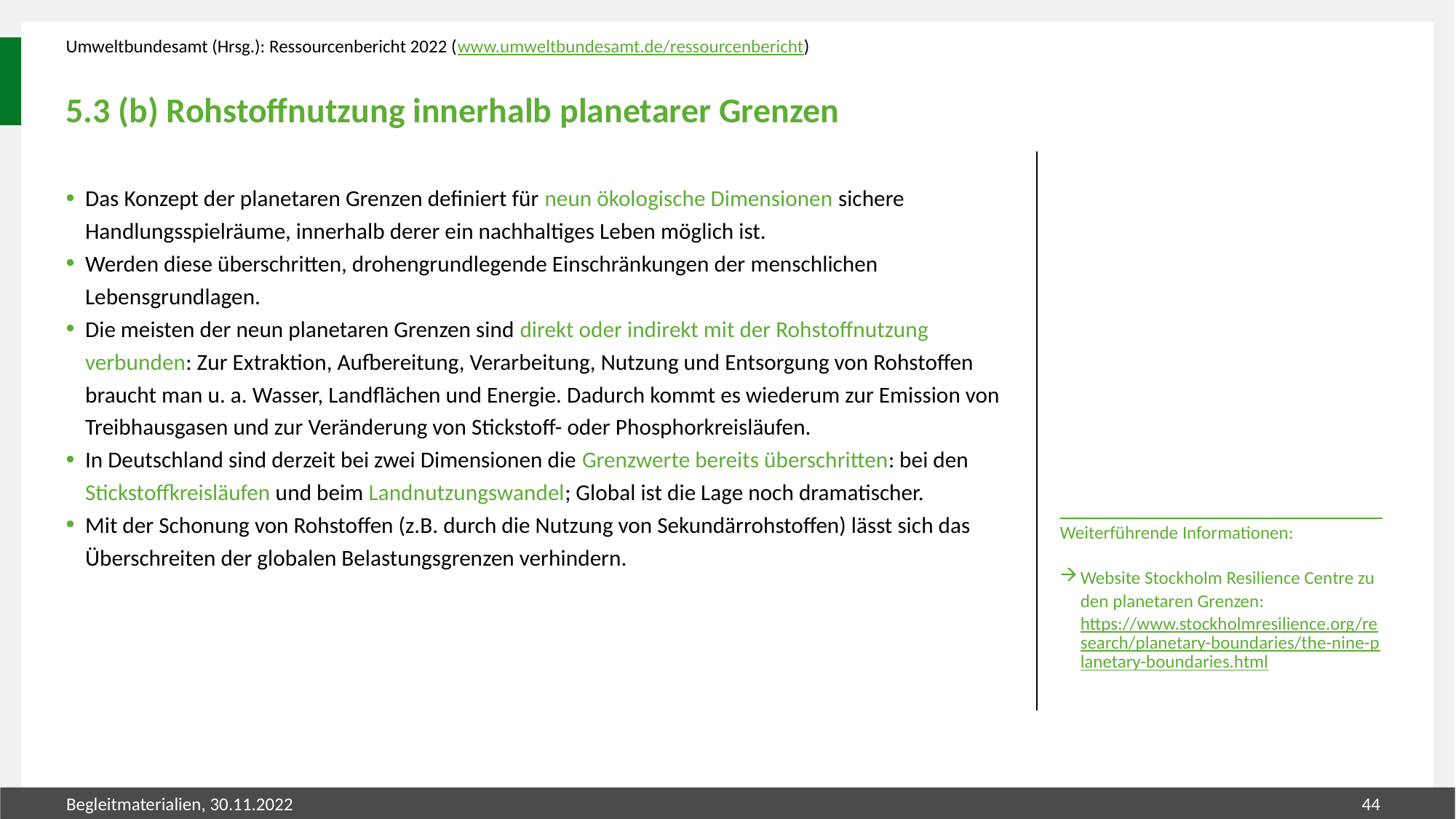

Umweltbundesamt (Hrsg.): Ressourcenbericht 2022 (www.umweltbundesamt.de/ressourcenbericht)
# 5.3 (b) Rohstoffnutzung innerhalb planetarer Grenzen
Das Konzept der planetaren Grenzen definiert für neun ökologische Dimensionen sichere Handlungsspielräume, innerhalb derer ein nachhaltiges Leben möglich ist.
Werden diese überschritten, drohengrundlegende Einschränkungen der menschlichen Lebensgrundlagen.
Die meisten der neun planetaren Grenzen sind direkt oder indirekt mit der Rohstoffnutzung verbunden: Zur Extraktion, Aufbereitung, Verarbeitung, Nutzung und Entsorgung von Rohstoffen braucht man u. a. Wasser, Landflächen und Energie. Dadurch kommt es wiederum zur Emission von Treibhausgasen und zur Veränderung von Stickstoff- oder Phosphorkreisläufen.
In Deutschland sind derzeit bei zwei Dimensionen die Grenzwerte bereits überschritten: bei den Stickstoffkreisläufen und beim Landnutzungswandel; Global ist die Lage noch dramatischer.
Mit der Schonung von Rohstoffen (z.B. durch die Nutzung von Sekundärrohstoffen) lässt sich das Überschreiten der globalen Belastungsgrenzen verhindern.

_______________________ ____________
Weiterführende Informationen:

Website Stockholm Resilience Centre zu den planetaren Grenzen: https://www.stockholmresilience.org/research/planetary-boundaries/the-nine-planetary-boundaries.html
Begleitmaterialien, 30.11.2022
44